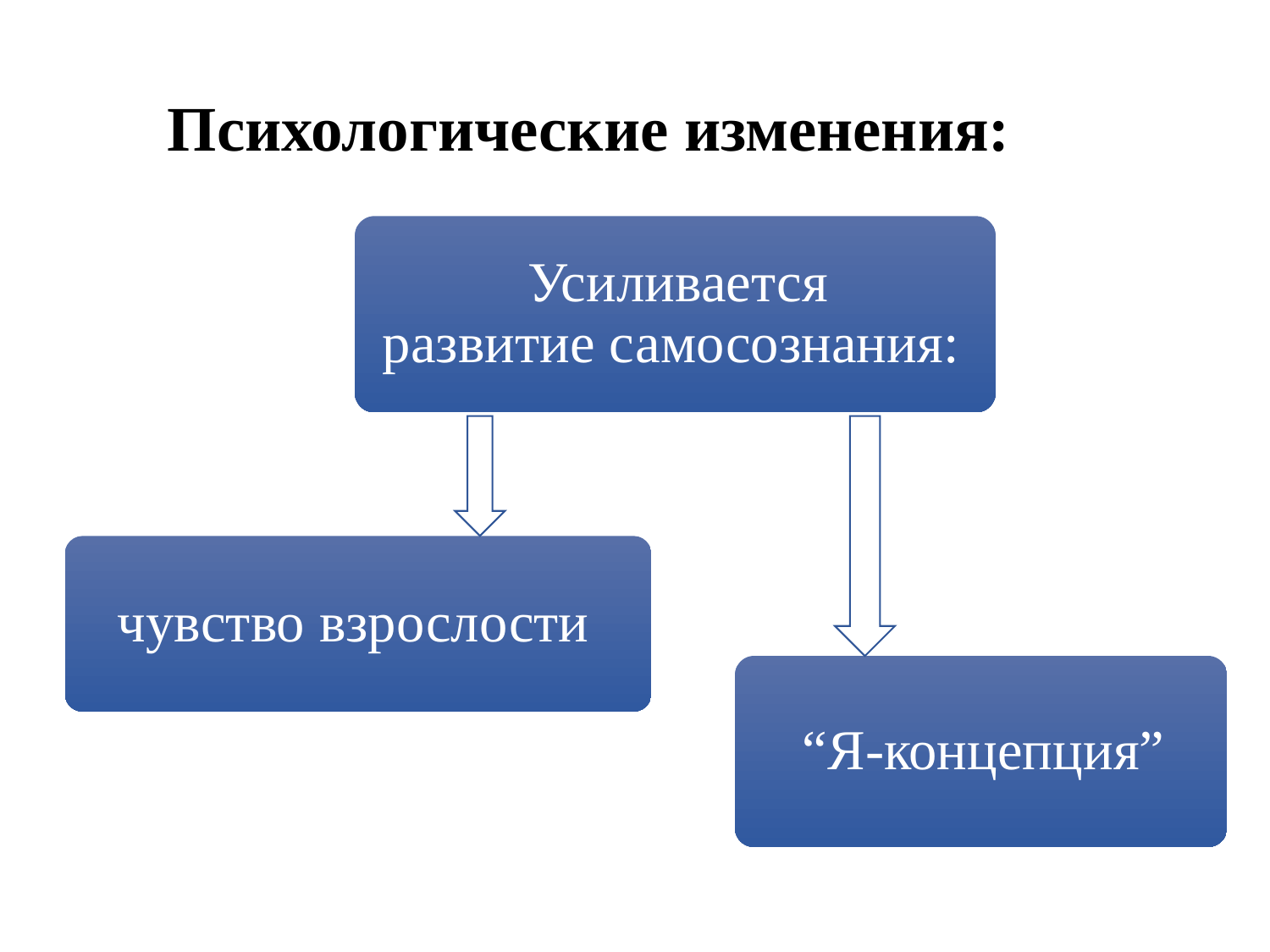

# Психологические изменения:
Усиливается развитие самосознания:
чувство взрослости
“Я-концепция”